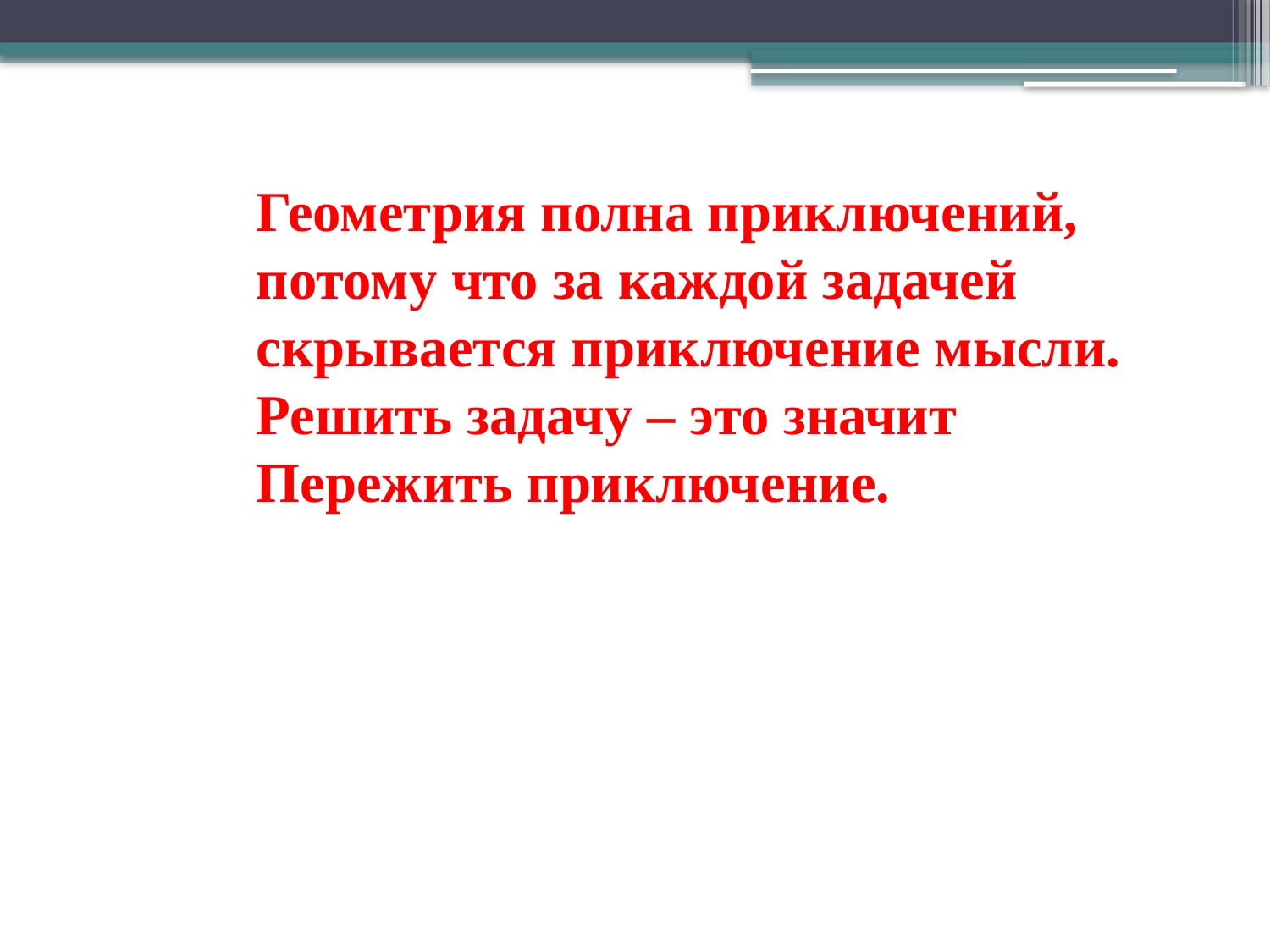

Геометрия полна приключений,
потому что за каждой задачей
скрывается приключение мысли.
Решить задачу – это значит
Пережить приключение.